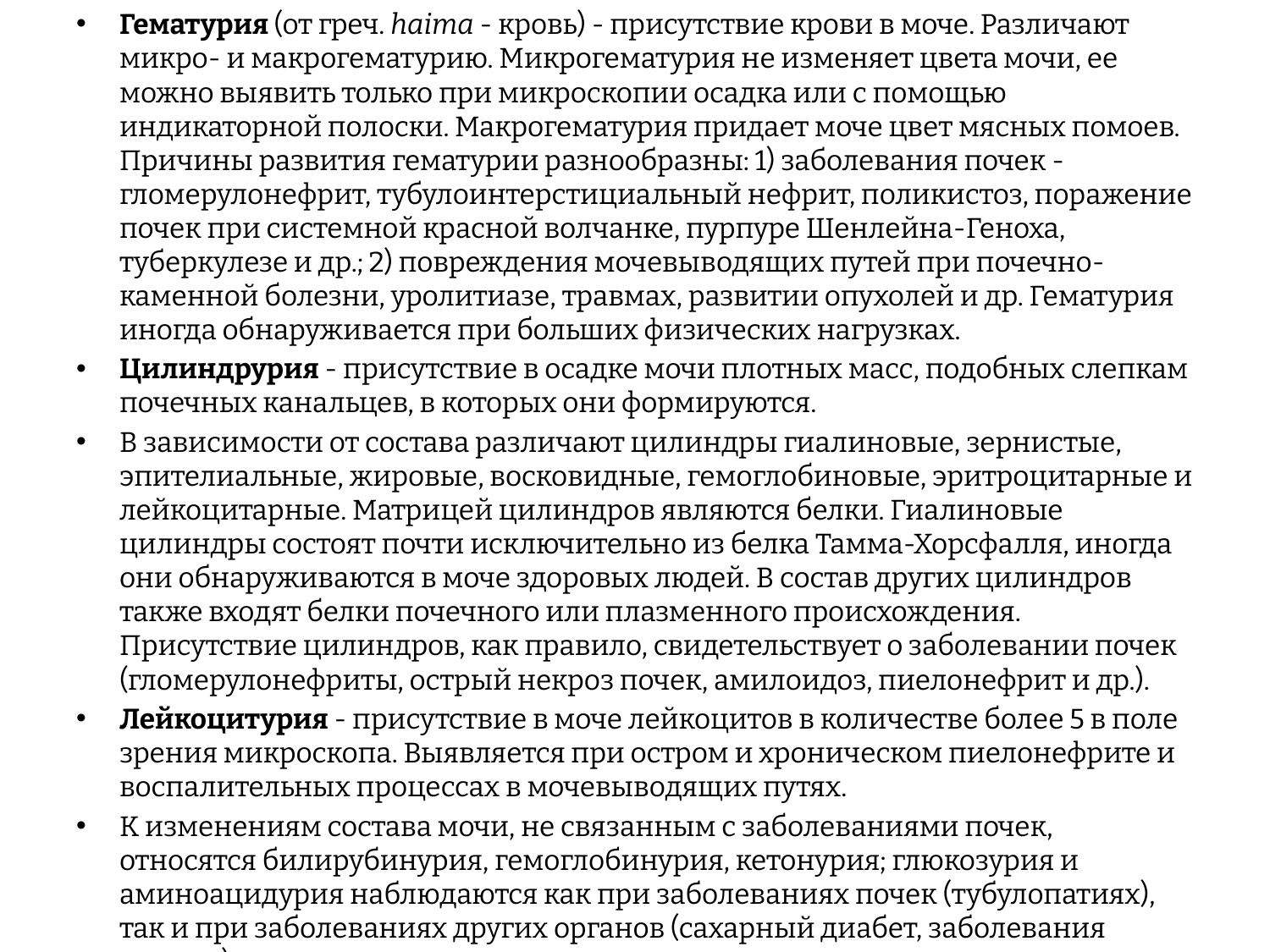

Гематурия (от греч. haima - кровь) - присутствие крови в моче. Различают микро- и макрогематурию. Микрогематурия не изменяет цвета мочи, ее можно выявить только при микроскопии осадка или с помощью индикаторной полоски. Макрогематурия придает моче цвет мясных помоев. Причины развития гематурии разнообразны: 1) заболевания почек - гломерулонефрит, тубулоинтерстициальный нефрит, поликистоз, поражение почек при системной красной волчанке, пурпуре Шенлейна-Геноха, туберкулезе и др.; 2) повреждения мочевыводящих путей при почечно-каменной болезни, уролитиазе, травмах, развитии опухолей и др. Гематурия иногда обнаруживается при больших физических нагрузках.
Цилиндрурия - присутствие в осадке мочи плотных масс, подобных слепкам почечных канальцев, в которых они формируются.
В зависимости от состава различают цилиндры гиалиновые, зернистые, эпителиальные, жировые, восковидные, гемоглобиновые, эритроцитарные и лейкоцитарные. Матрицей цилиндров являются белки. Гиалиновые цилиндры состоят почти исключительно из белка Тамма-Хорсфалля, иногда они обнаруживаются в моче здоровых людей. В состав других цилиндров также входят белки почечного или плазменного происхождения. Присутствие цилиндров, как правило, свидетельствует о заболевании почек (гломерулонефриты, острый некроз почек, амилоидоз, пиелонефрит и др.).
Лейкоцитурия - присутствие в моче лейкоцитов в количестве более 5 в поле зрения микроскопа. Выявляется при остром и хроническом пиелонефрите и воспалительных процессах в мочевыводящих путях.
К изменениям состава мочи, не связанным с заболеваниями почек, относятся билирубинурия, гемоглобинурия, кетонурия; глюкозурия и аминоацидурия наблюдаются как при заболеваниях почек (тубулопатиях), так и при заболеваниях других органов (сахарный диабет, заболевания печени).

#